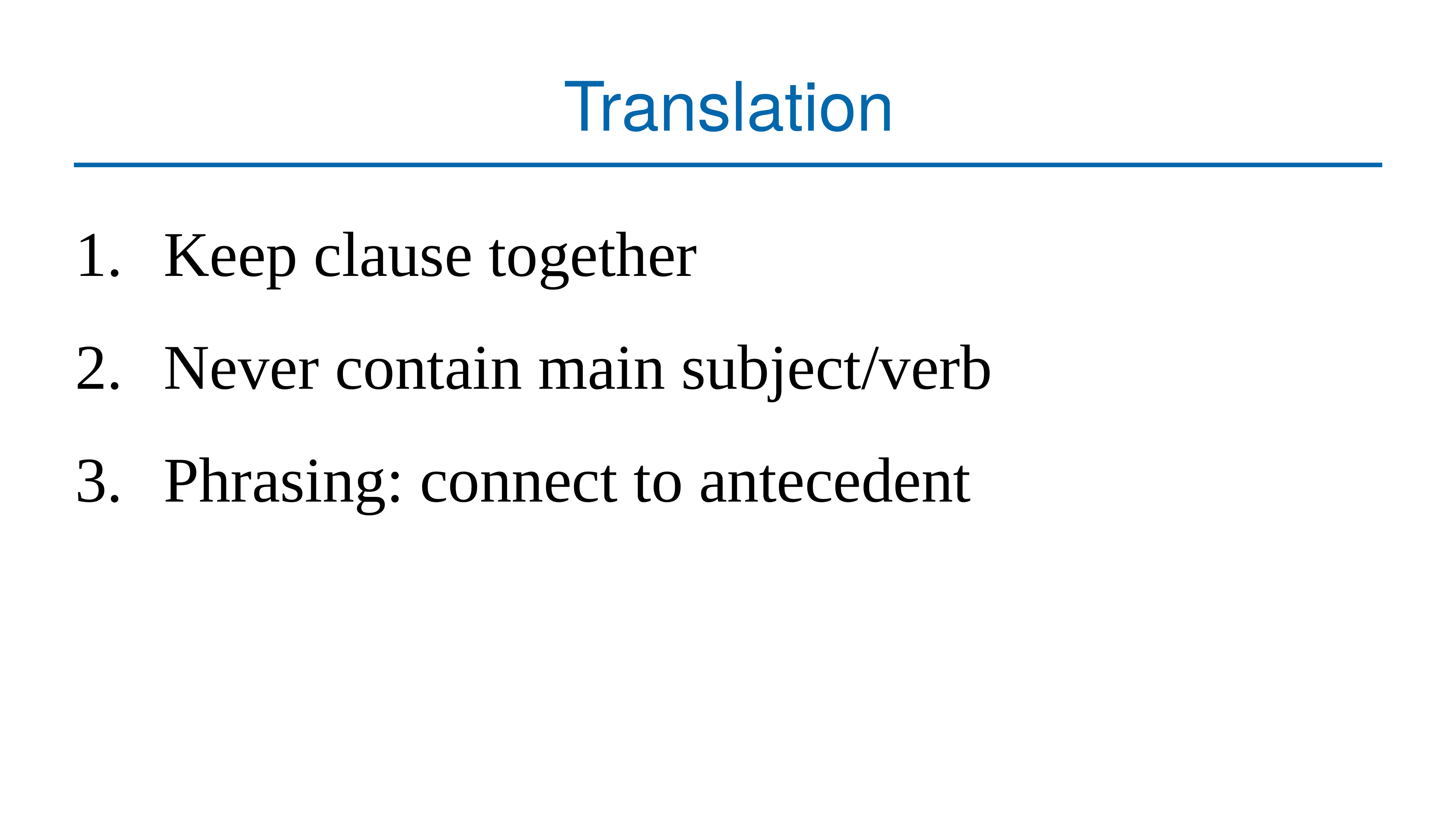

# Translation
Keep clause together
Never contain main subject/verb
Phrasing: connect to antecedent